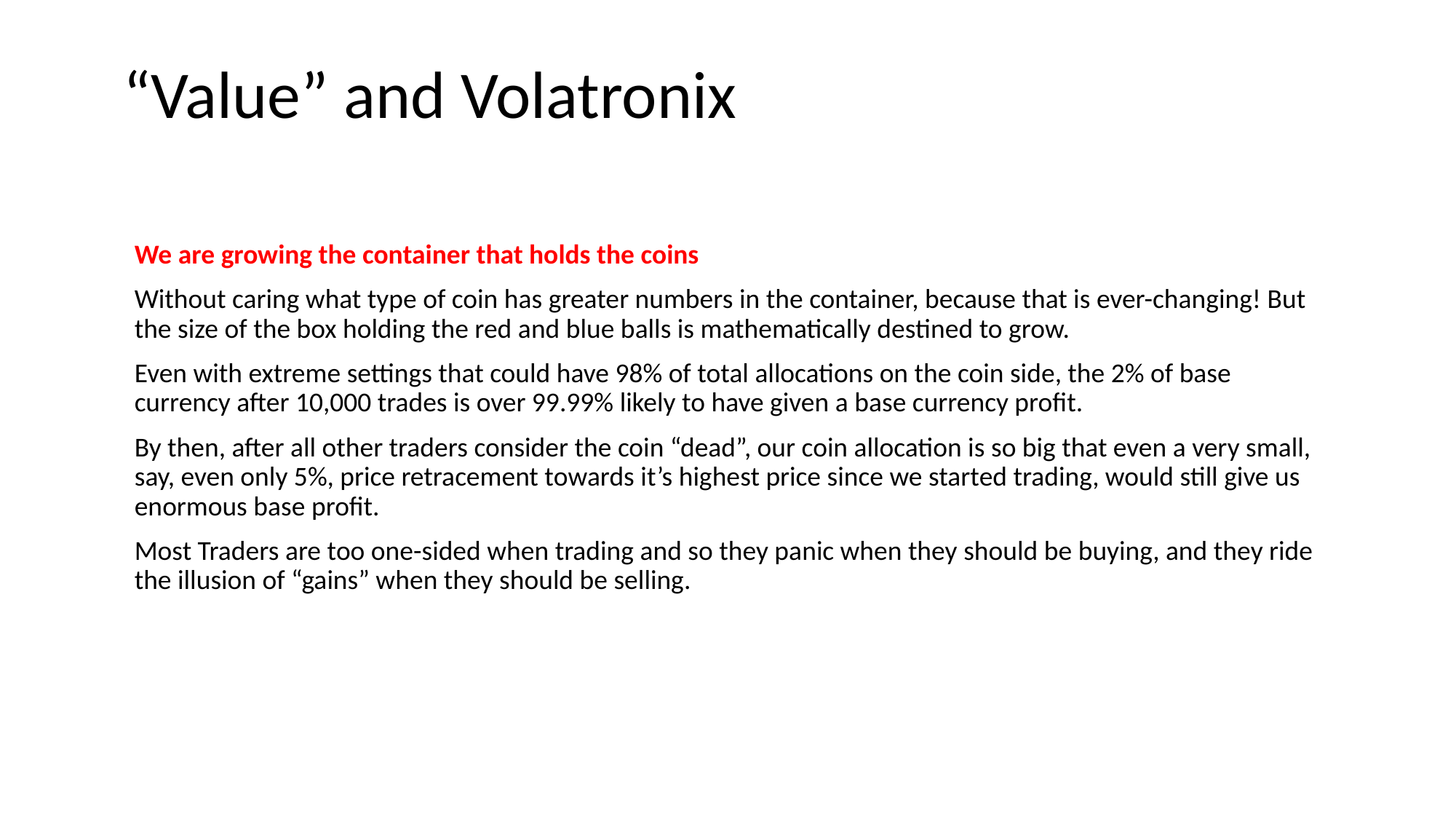

# “Value” and Volatronix
We are growing the container that holds the coins
Without caring what type of coin has greater numbers in the container, because that is ever-changing! But the size of the box holding the red and blue balls is mathematically destined to grow.
Even with extreme settings that could have 98% of total allocations on the coin side, the 2% of base currency after 10,000 trades is over 99.99% likely to have given a base currency profit.
By then, after all other traders consider the coin “dead”, our coin allocation is so big that even a very small, say, even only 5%, price retracement towards it’s highest price since we started trading, would still give us enormous base profit.
Most Traders are too one-sided when trading and so they panic when they should be buying, and they ride the illusion of “gains” when they should be selling.